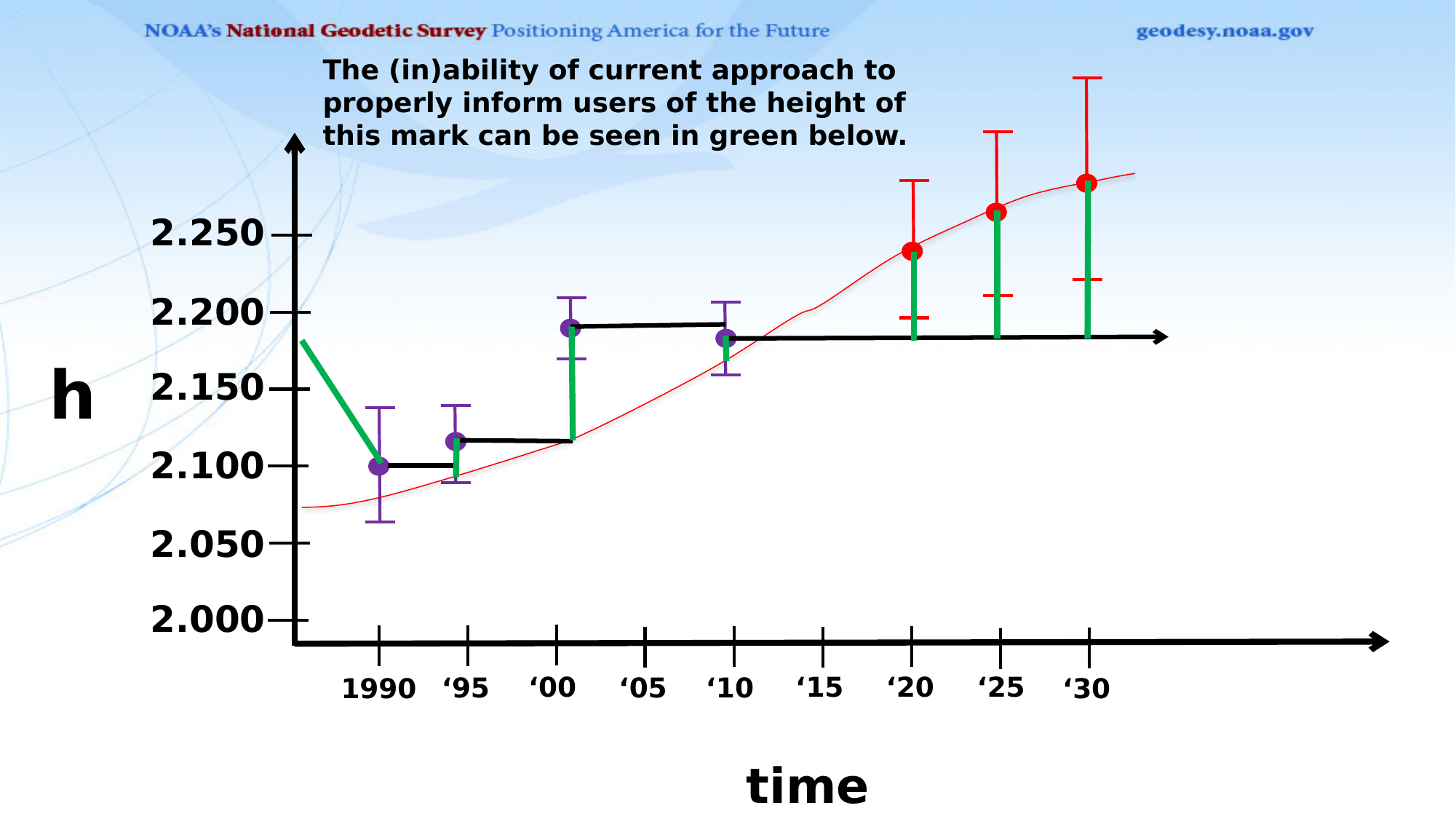

The (in)ability of current approach to
properly inform users of the height of
this mark can be seen in green below.

2.250

2.200

h
2.150

2.100

2.050
2.000
‘00
‘15
‘20
‘25
‘10
‘95
‘05
1990
‘30
time